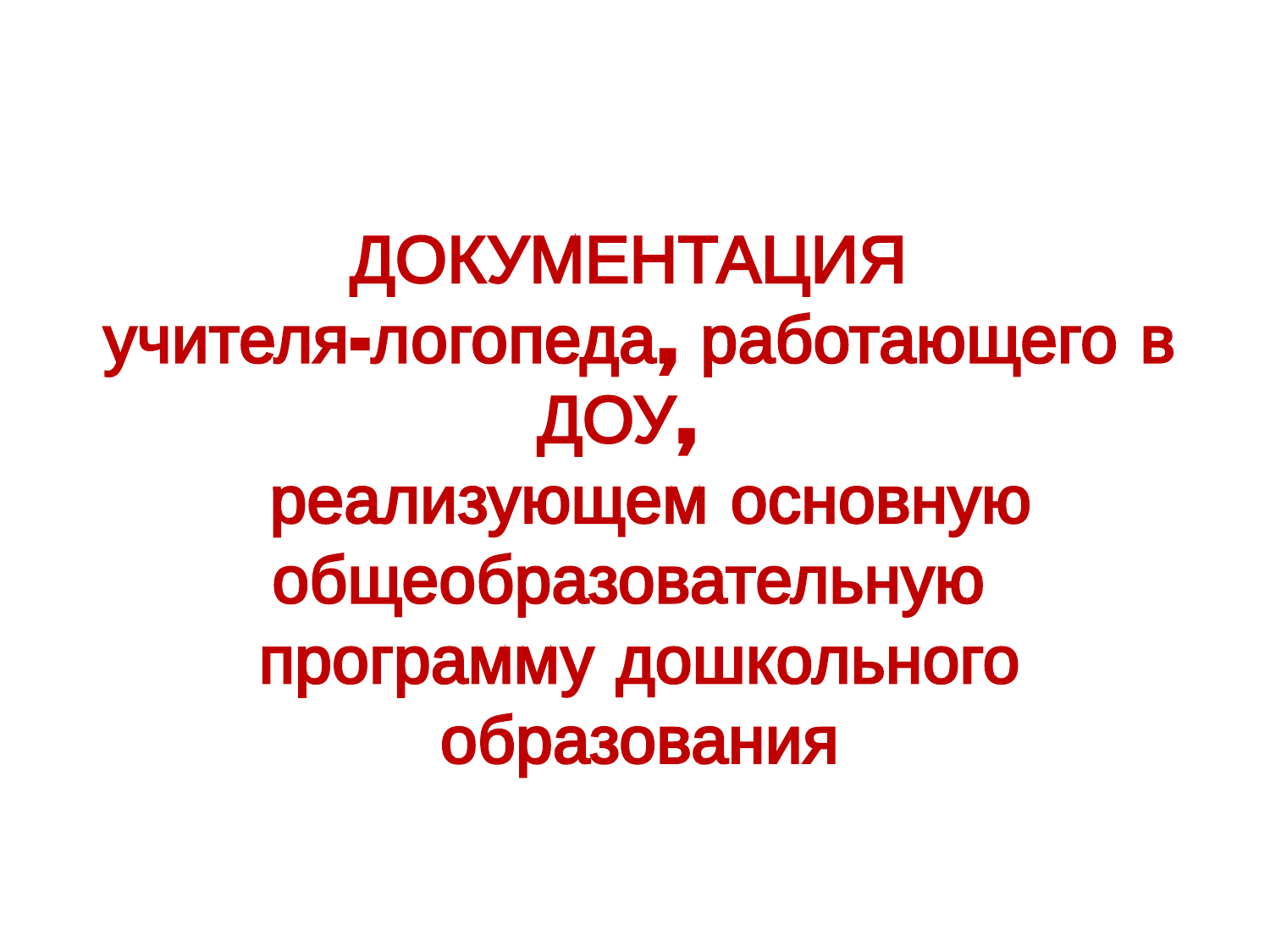

# ДОКУМЕНТАЦИЯ учителя-логопеда, работающего в ДОУ, реализующем основную общеобразовательную программу дошкольного образования